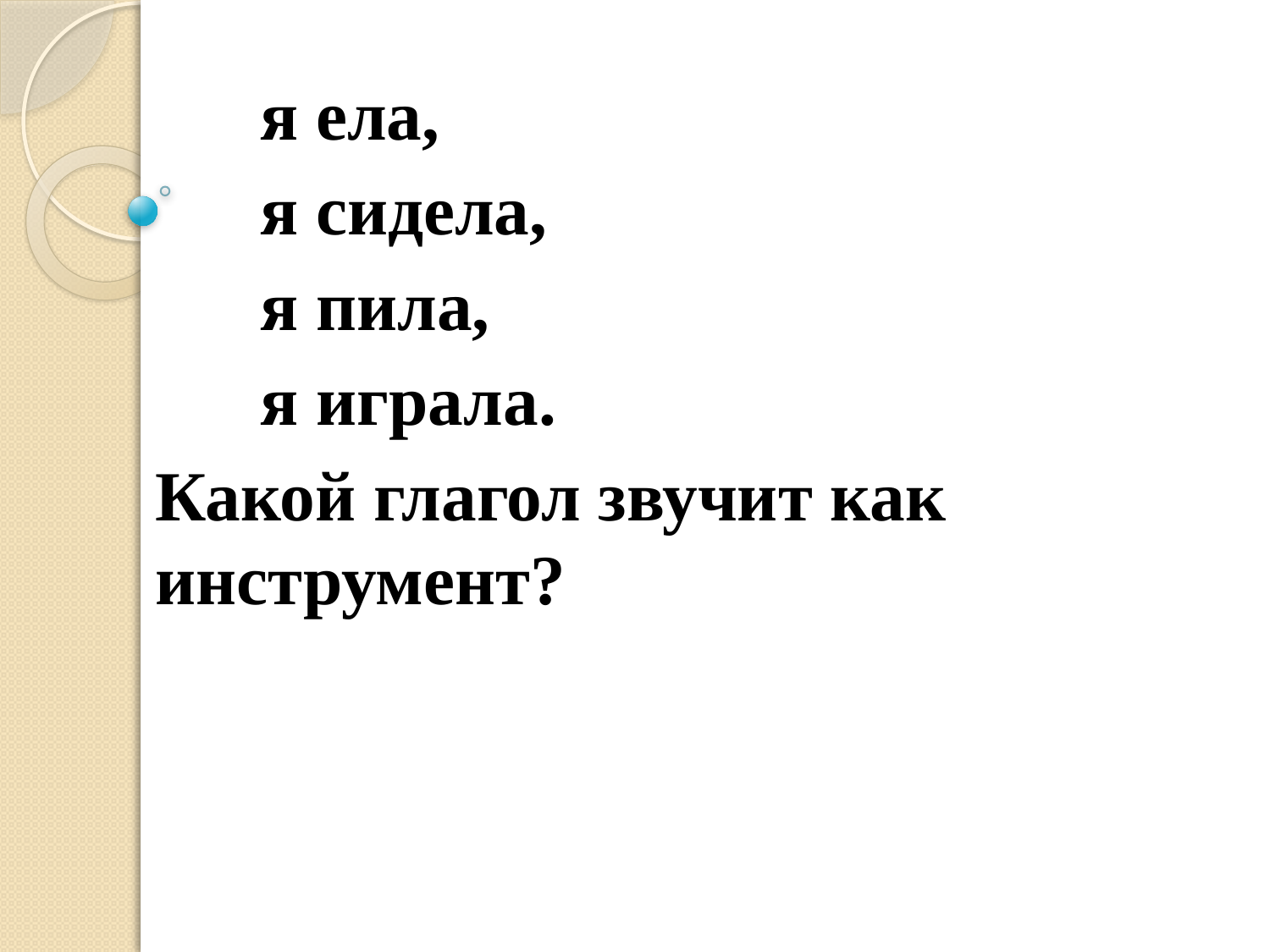

я ела,
      я сидела,
      я пила,
      я играла.
Какой глагол звучит как инструмент?